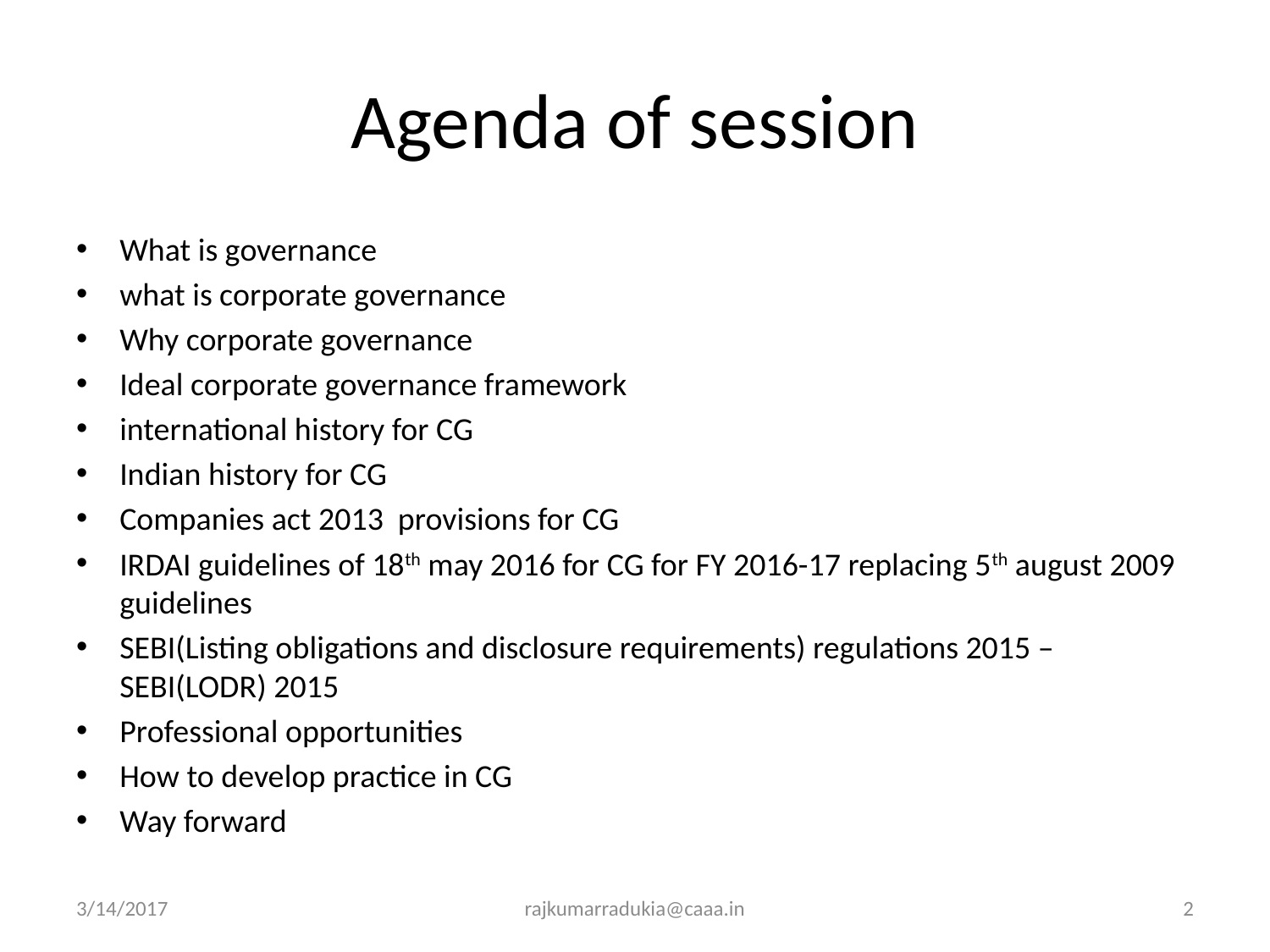

# Agenda of session
What is governance
what is corporate governance
Why corporate governance
Ideal corporate governance framework
international history for CG
Indian history for CG
Companies act 2013  provisions for CG
IRDAI guidelines of 18th may 2016 for CG for FY 2016-17 replacing 5th august 2009 guidelines
SEBI(Listing obligations and disclosure requirements) regulations 2015 –SEBI(LODR) 2015
Professional opportunities
How to develop practice in CG
Way forward
3/14/2017
rajkumarradukia@caaa.in
2